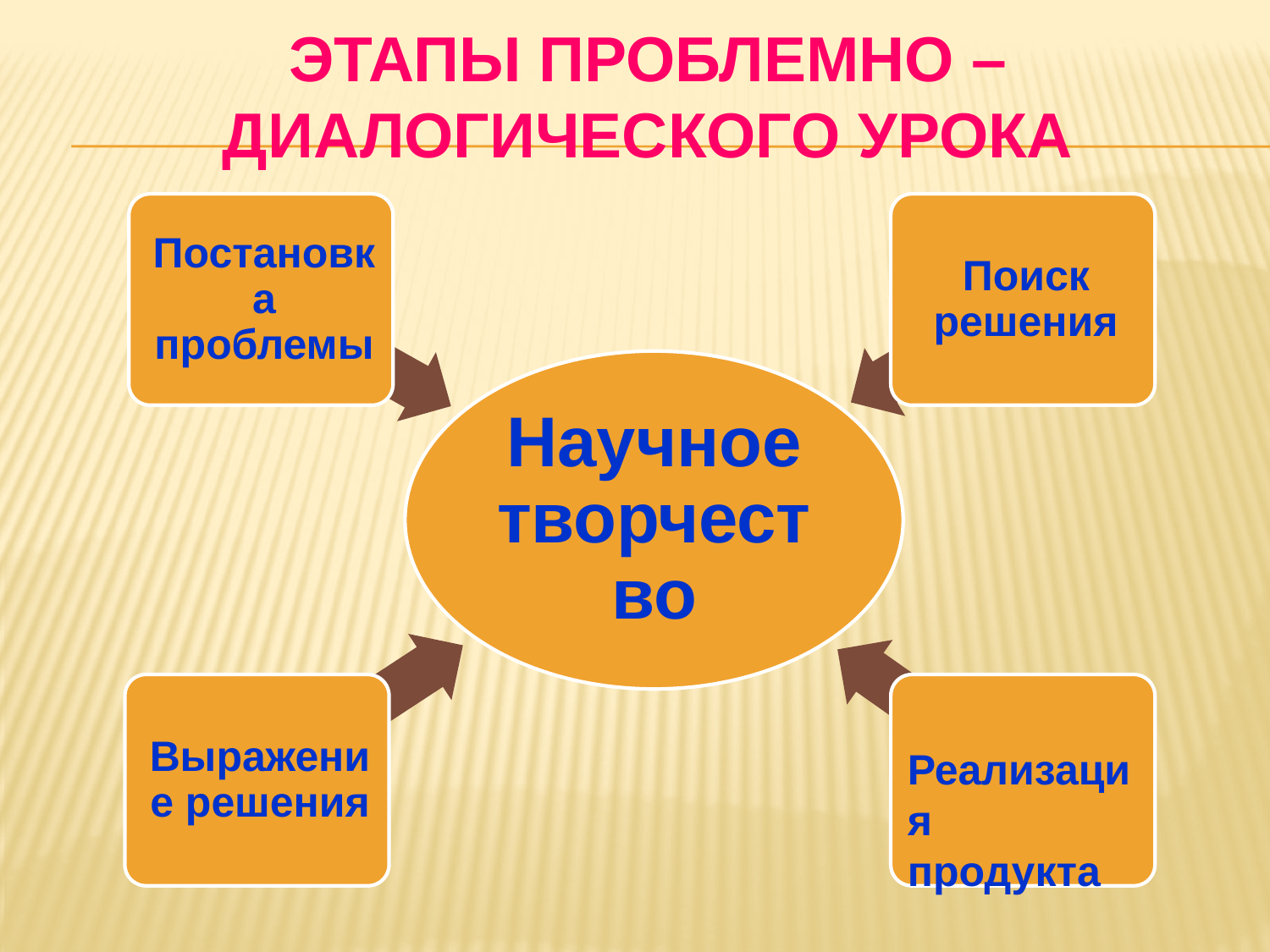

# ЭТАПЫ ПРОБЛЕМНО – ДИАЛОГИЧЕСКОГО УРОКА
Научное творчество
Выражение решения
Постановка проблемы
Поиск решения

Реализация продукта